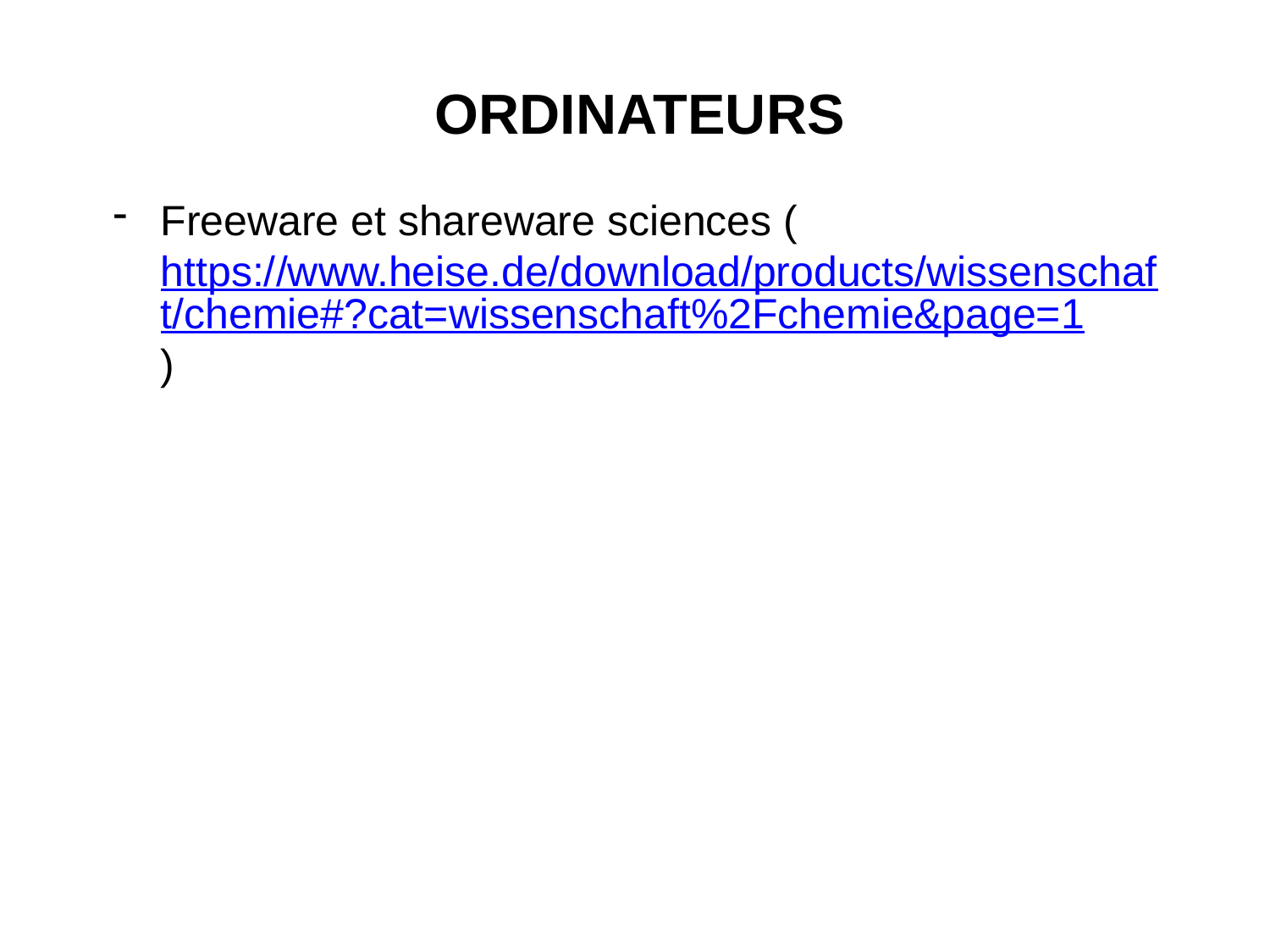

# ORDINATEURS
Freeware et shareware sciences (https://www.heise.de/download/products/wissenschaft/chemie#?cat=wissenschaft%2Fchemie&page=1)